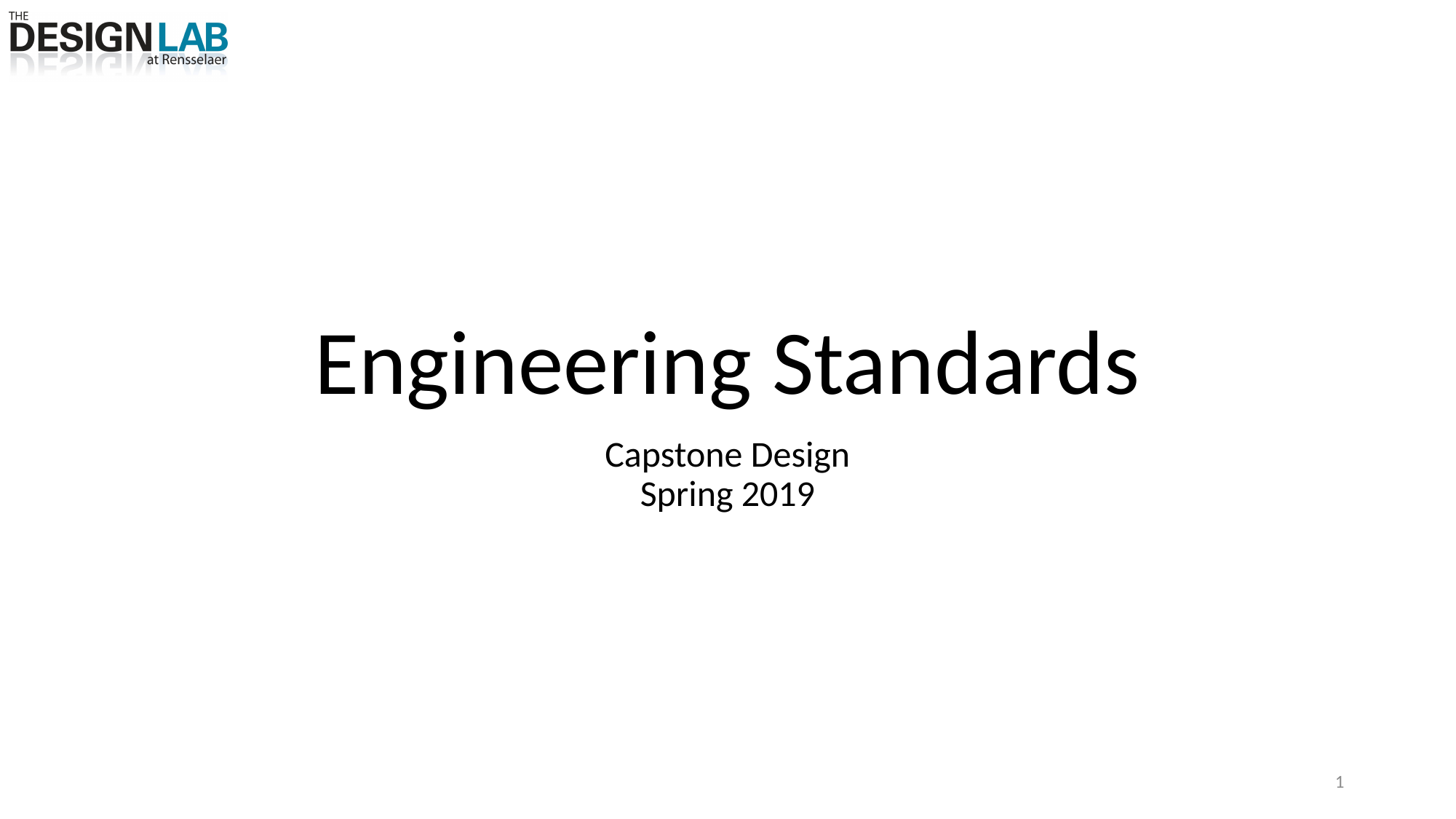

# Engineering Standards
Capstone Design
Spring 2019
1